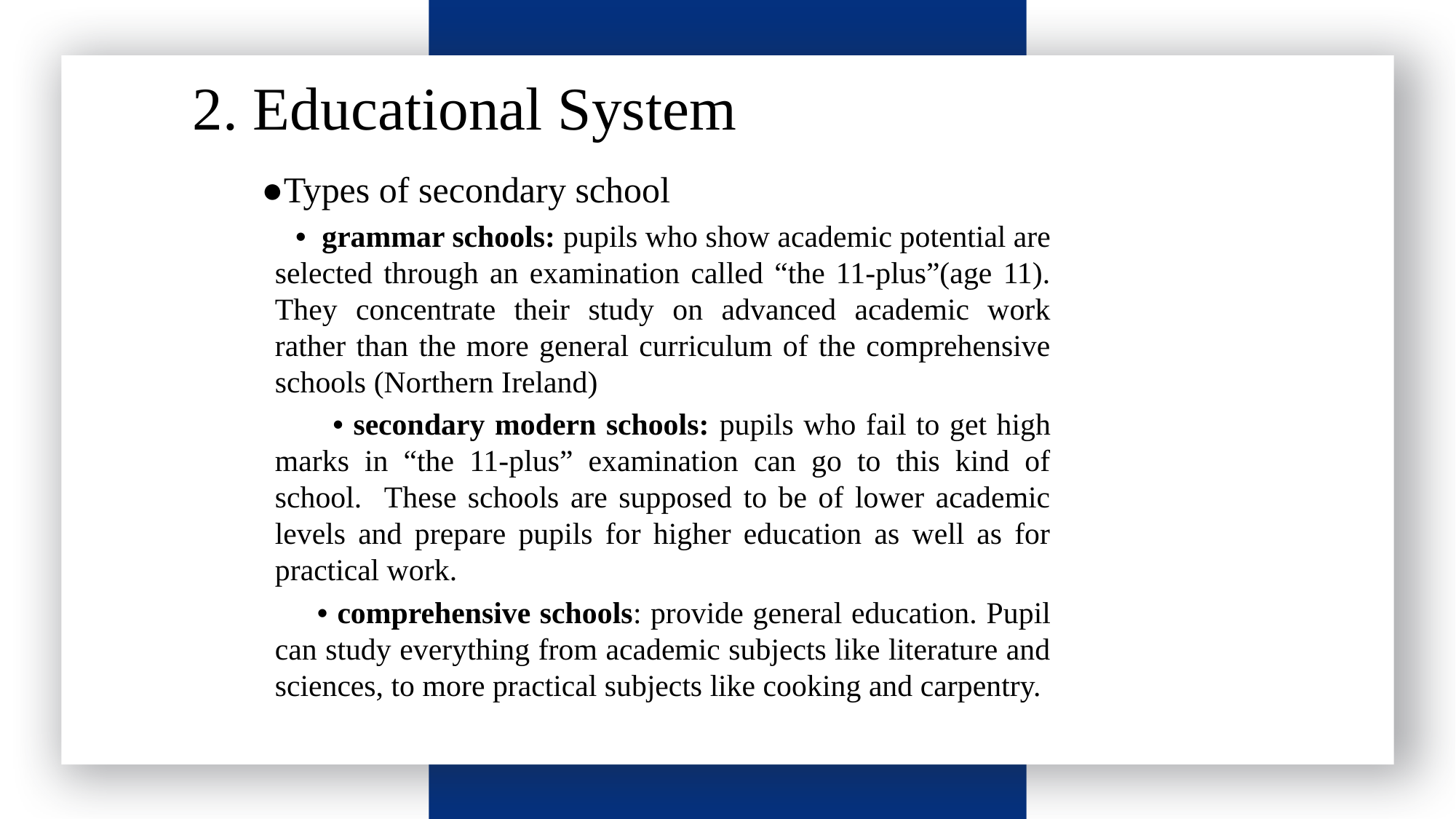

2. Educational System
●Types of secondary school
        •  grammar schools: pupils who show academic potential are selected through an examination called “the 11-plus”(age 11). They concentrate their study on advanced academic work rather than the more general curriculum of the comprehensive schools (Northern Ireland)
          • secondary modern schools: pupils who fail to get high marks in “the 11-plus” examination can go to this kind of school.  These schools are supposed to be of lower academic levels and prepare pupils for higher education as well as for practical work.
         • comprehensive schools: provide general education. Pupil can study everything from academic subjects like literature and sciences, to more practical subjects like cooking and carpentry.